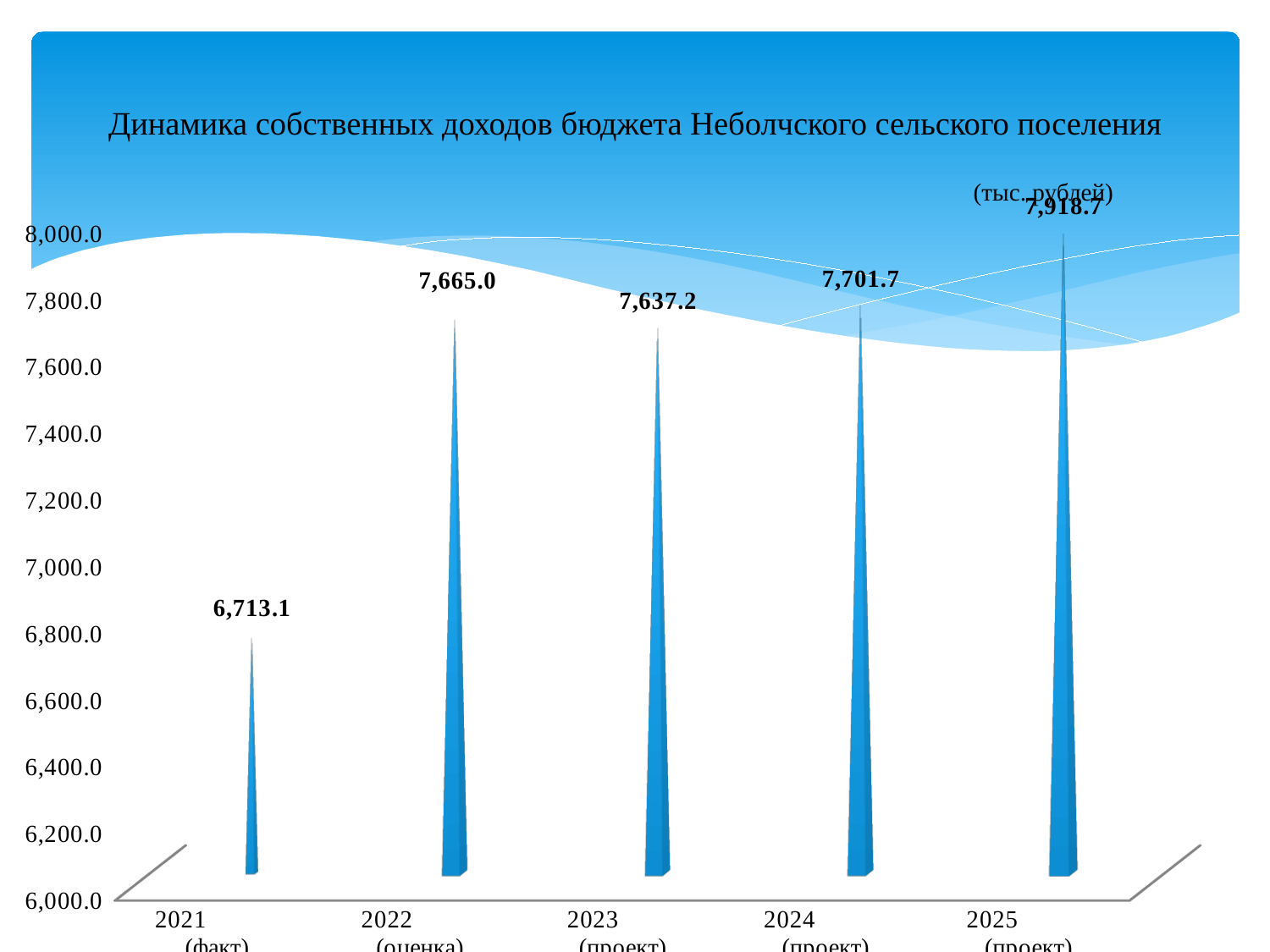

# Динамика собственных доходов бюджета Неболчского сельского поселения

[unsupported chart]

(тыс. рублей)